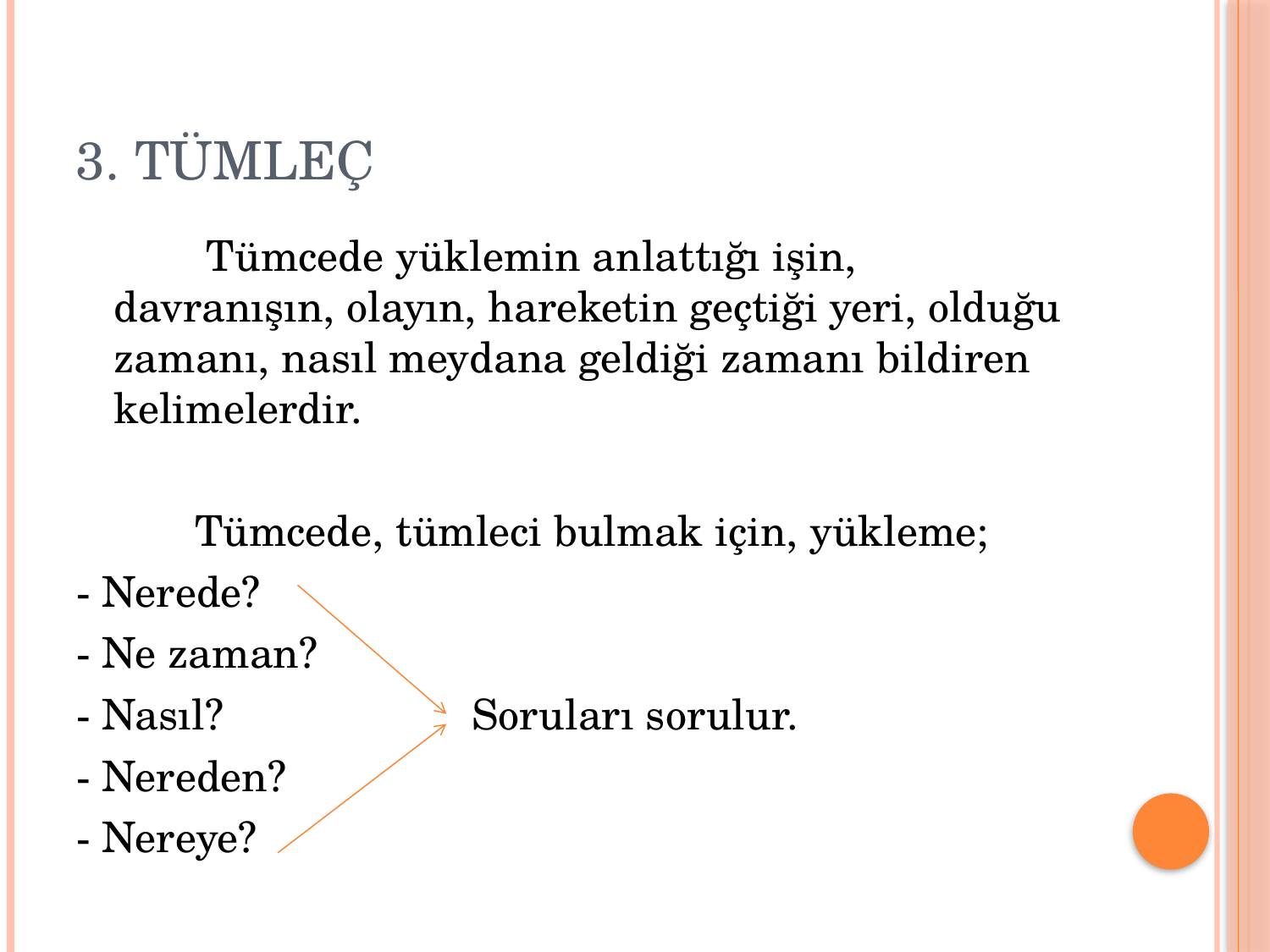

# 3. TÜMLEÇ
           Tümcede yüklemin anlattığı işin, davranışın, olayın, hareketin geçtiği yeri, olduğu zamanı, nasıl meydana geldiği zamanı bildiren kelimelerdir.

          Tümcede, tümleci bulmak için, yükleme;
- Nerede?
- Ne zaman?
- Nasıl?                     Soruları sorulur.
- Nereden?
- Nereye?